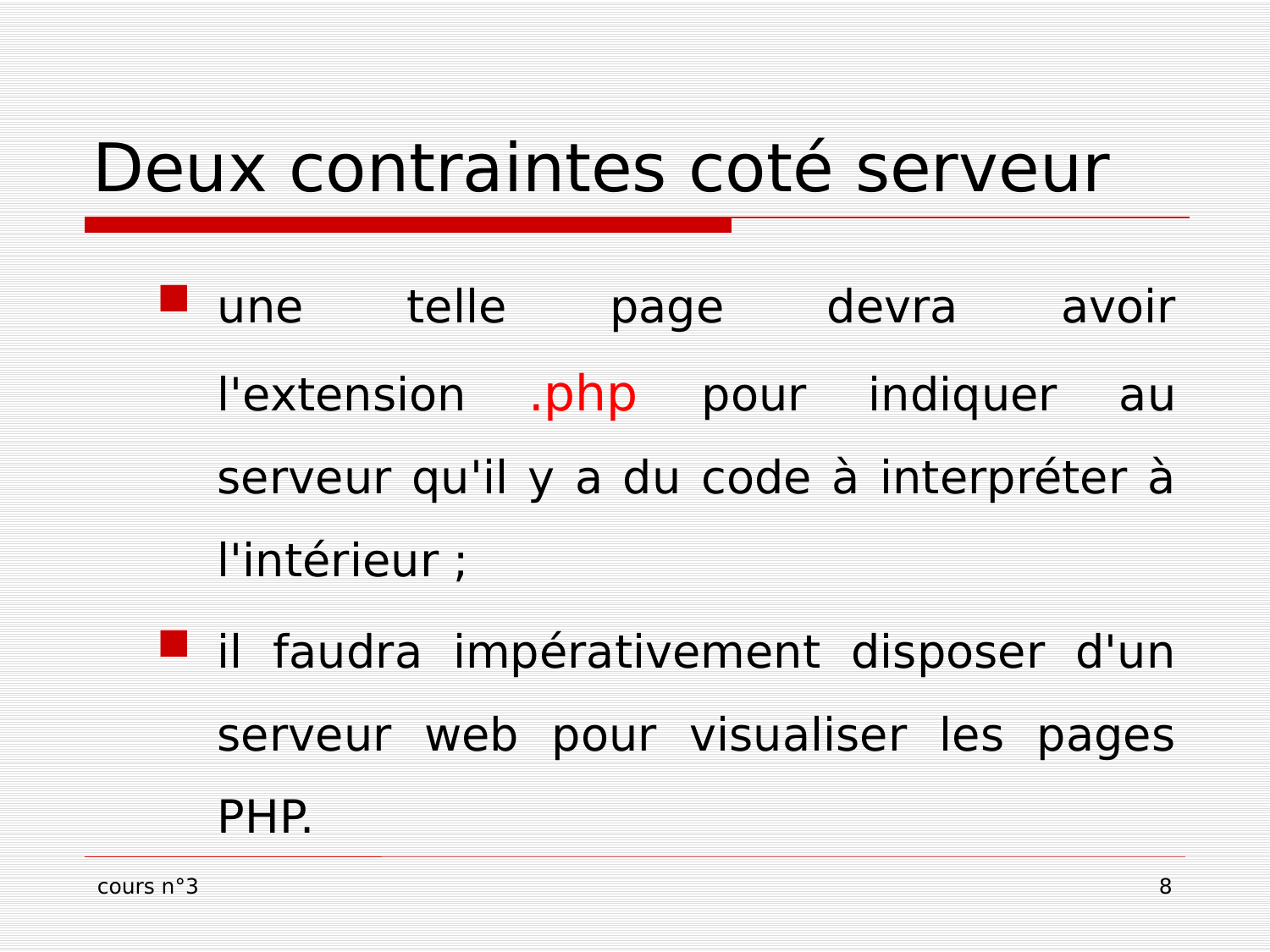

# Deux contraintes coté serveur
une telle page devra avoir l'extension .php pour indiquer au serveur qu'il y a du code à interpréter à l'intérieur ;
il faudra impérativement disposer d'un serveur web pour visualiser les pages PHP.
cours n°3
8